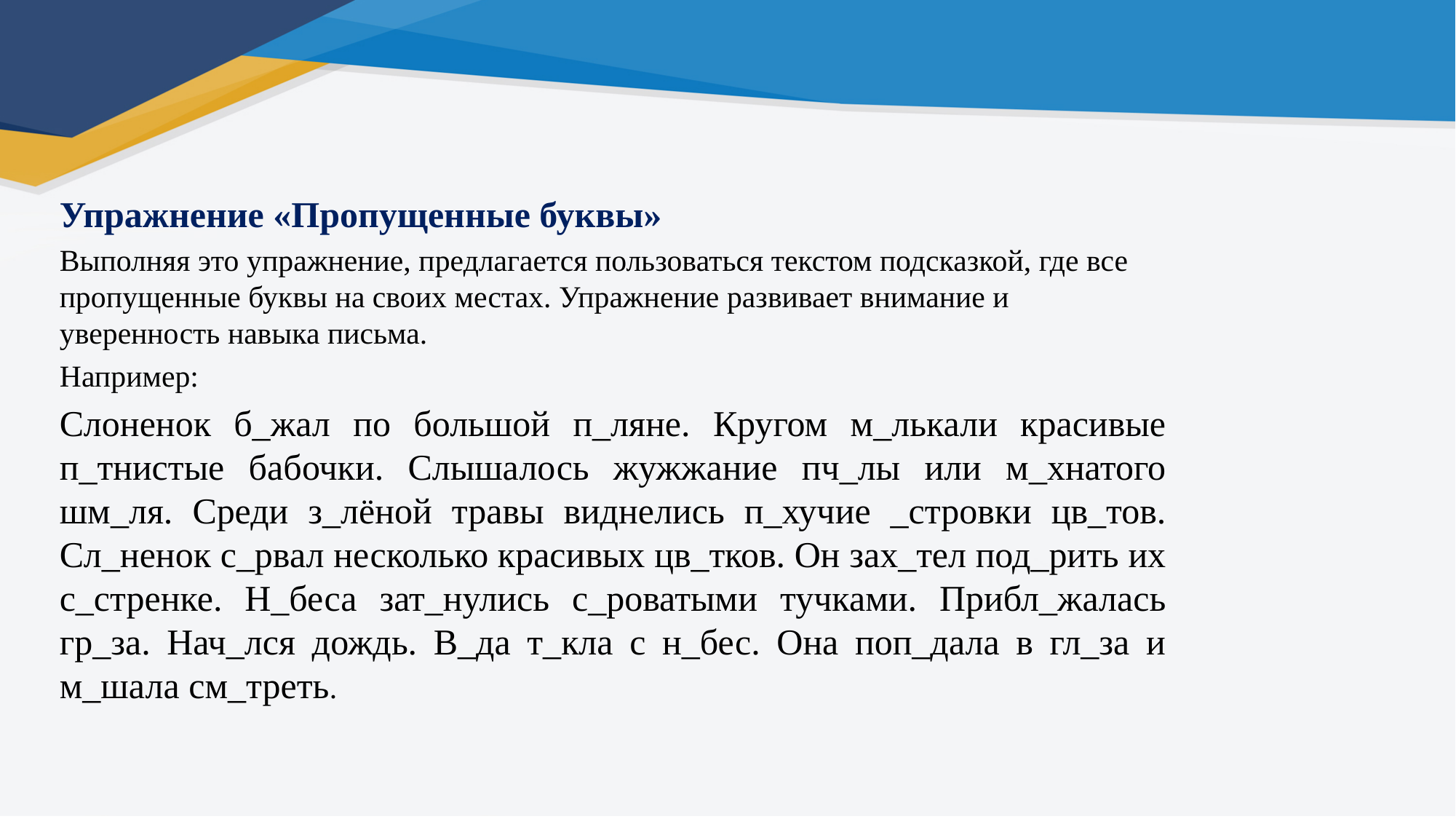

Упражнение «Пропущенные буквы»
Выполняя это упражнение, предлагается пользоваться текстом подсказкой, где все пропущенные буквы на своих местах. Упражнение развивает внимание и уверенность навыка письма.
Например:
Слоненок б_жал по большой п_ляне. Кругом м_лькали красивые п_тнистые бабочки. Слышалось жужжание пч_лы или м_хнатого шм_ля. Среди з_лёной травы виднелись п_хучие _стровки цв_тов. Сл_ненок с_рвал несколько красивых цв_тков. Он зах_тел под_рить их с_стренке. Н_беса зат_нулись с_роватыми тучками. Прибл_жалась гр_за. Нач_лся дождь. В_да т_кла с н_бес. Она поп_дала в гл_за и м_шала см_треть.